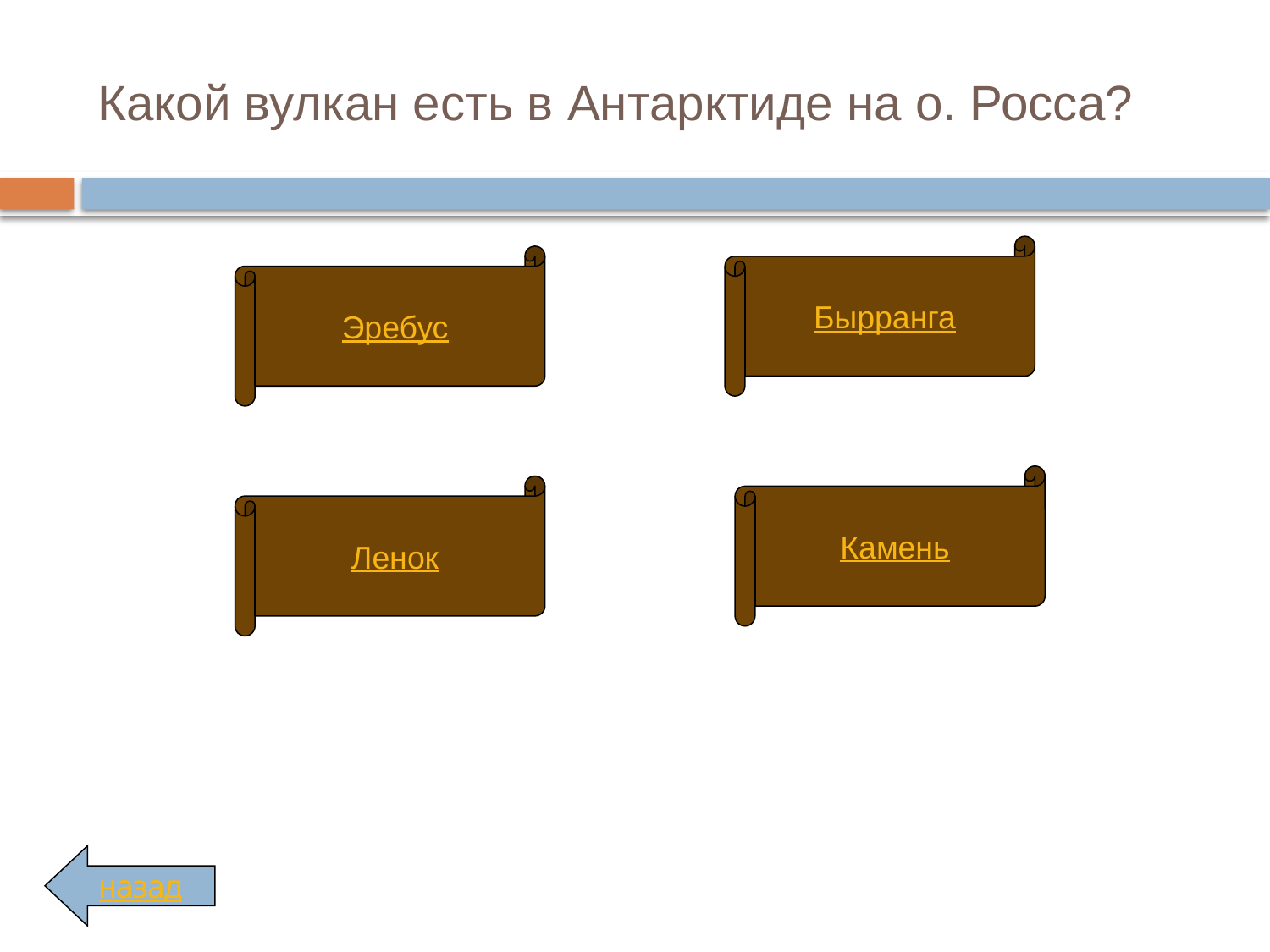

# Какой вулкан есть в Антарктиде на о. Росса?
Бырранга
Эребус
Камень
Ленок
назад